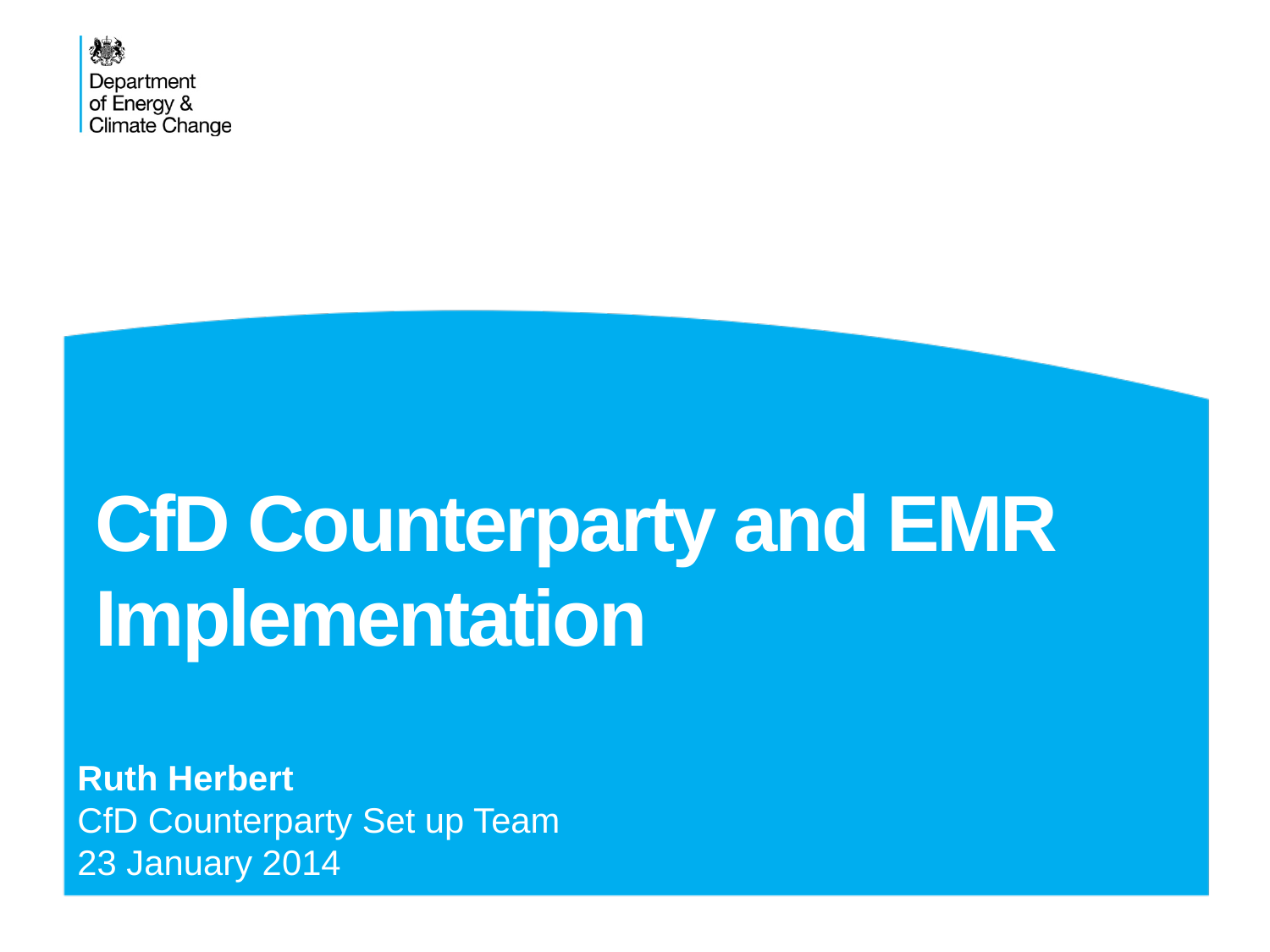

# CfD Counterparty and EMR Implementation
Ruth Herbert
CfD Counterparty Set up Team
23 January 2014